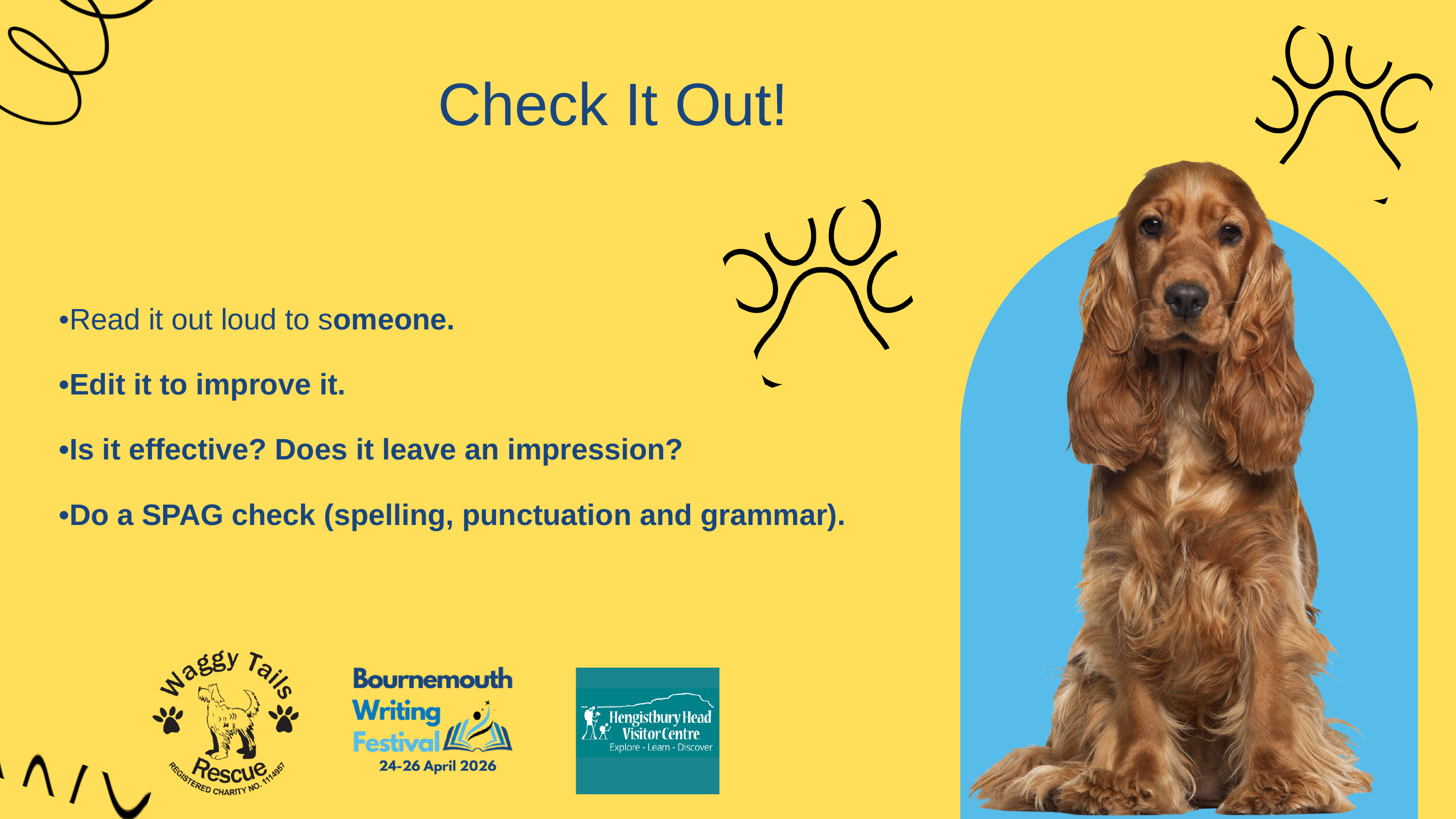

Check It Out!

•Read it out loud to someone.
•Edit it to improve it.
•Is it effective? Does it leave an impression?
•Do a SPAG check (spelling, punctuation and grammar).